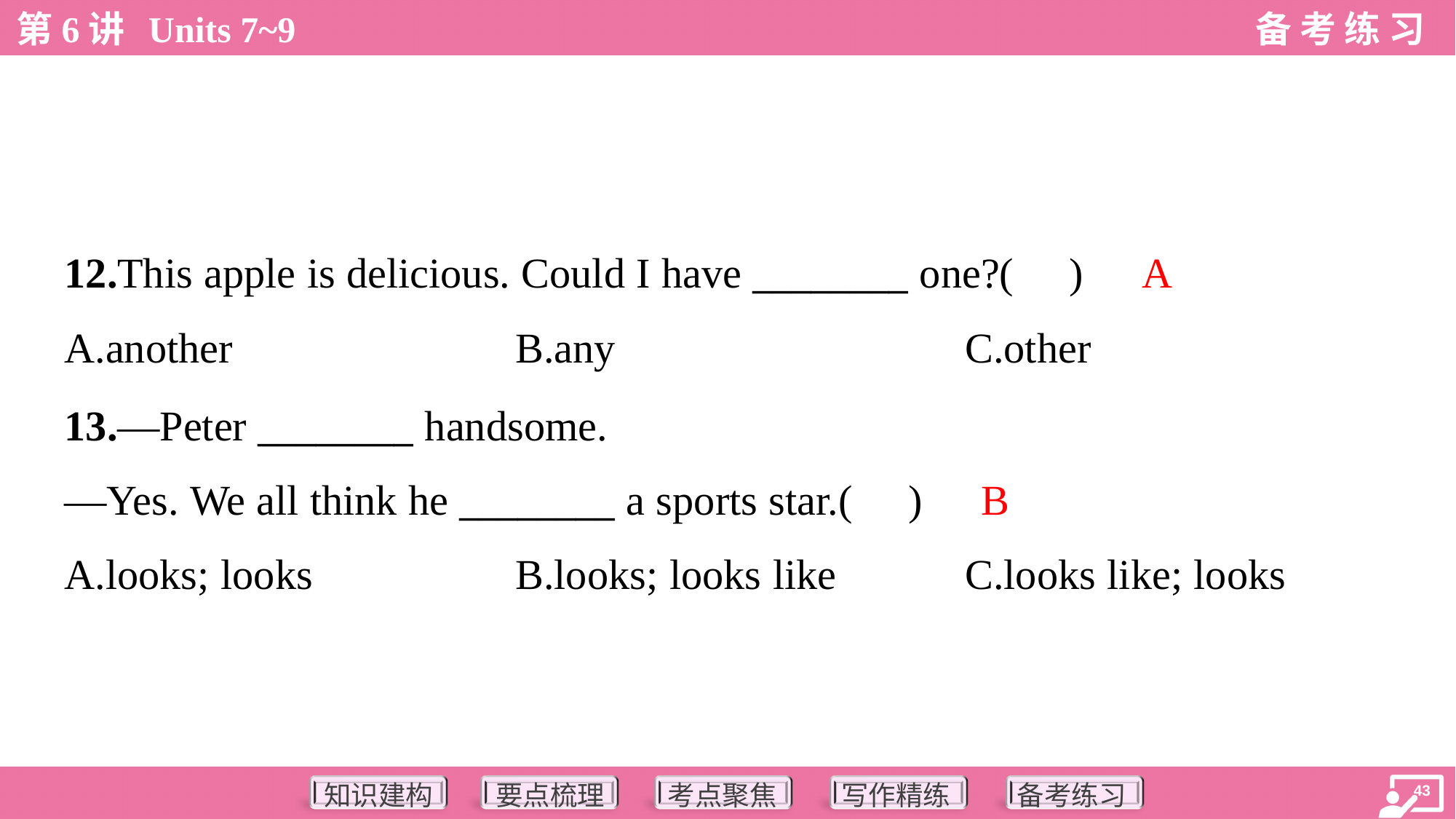

A
12.This apple is delicious. Could I have ________ one?(     )
A.another	B.any	C.other
13.—Peter ________ handsome.
—Yes. We all think he ________ a sports star.(     )
B
A.looks; looks	B.looks; looks like	C.looks like; looks